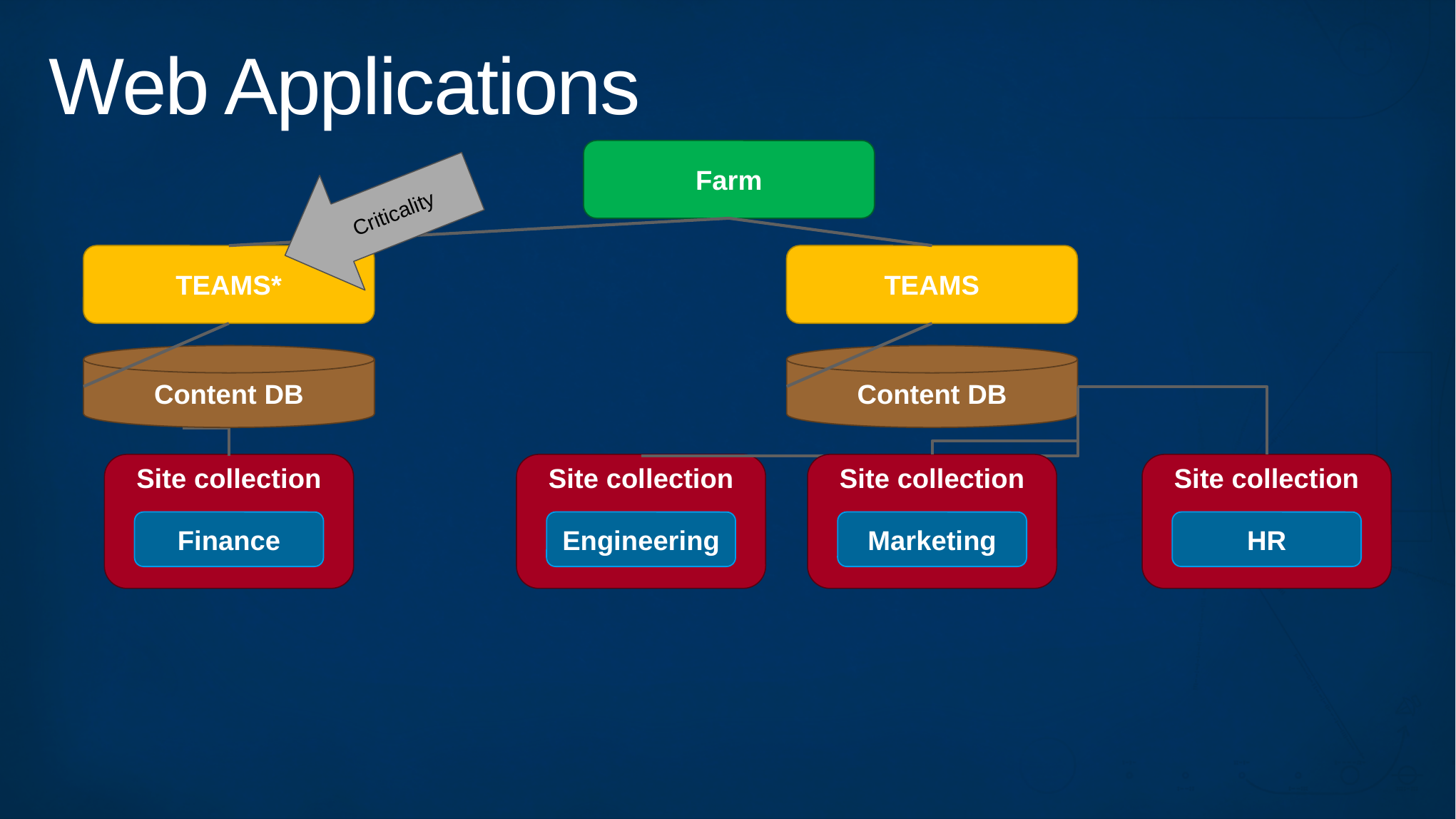

# Web Applications
Farm
Criticality
TEAMS*
TEAMS
Content DB
Content DB

Site collection
Finance

Site collection
Engineering

Site collection
Marketing

Site collection
HR